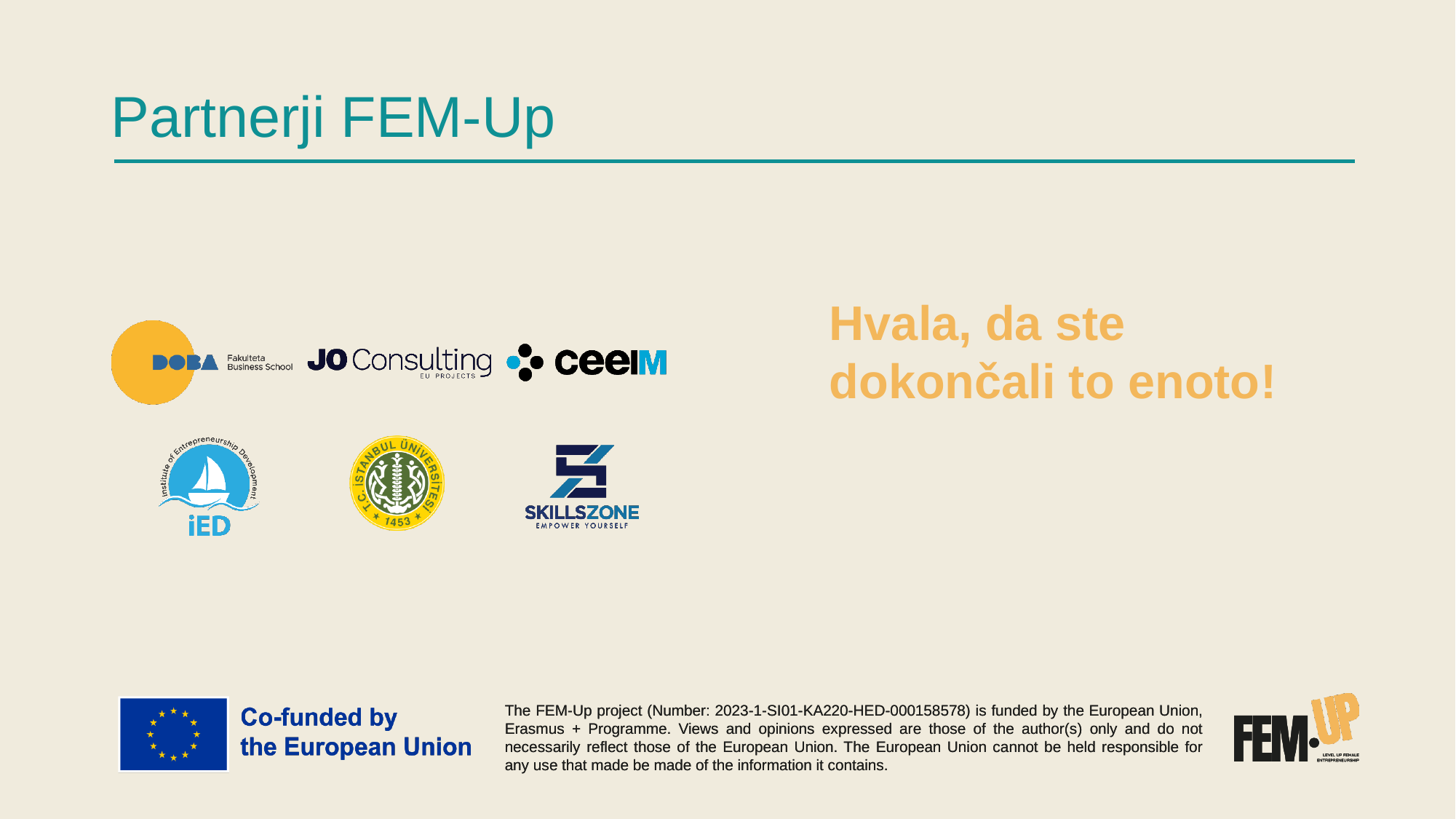

# Partnerji FEM-Up
Hvala, da ste dokončali to enoto!